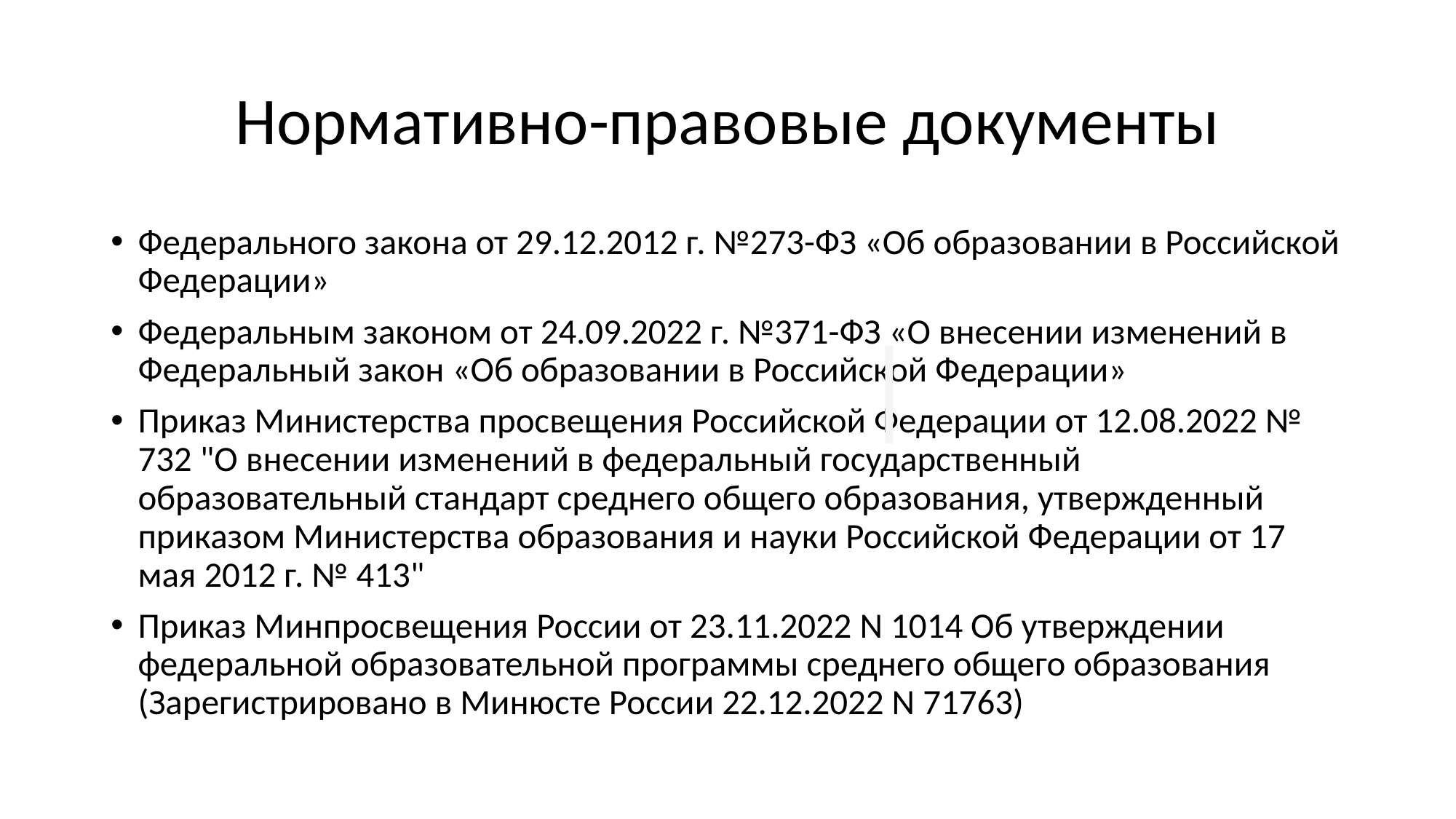

# Нормативно-правовые документы
Федерального закона от 29.12.2012 г. №273-ФЗ «Об образовании в Российской Федерации»
Федеральным законом от 24.09.2022 г. №371-ФЗ «О внесении изменений в Федеральный закон «Об образовании в Российской Федерации»
Приказ Министерства просвещения Российской Федерации от 12.08.2022 № 732 "О внесении изменений в федеральный государственный образовательный стандарт среднего общего образования, утвержденный приказом Министерства образования и науки Российской Федерации от 17 мая 2012 г. № 413"
Приказ Минпросвещения России от 23.11.2022 N 1014 Об утверждении федеральной образовательной программы среднего общего образования (Зарегистрировано в Минюсте России 22.12.2022 N 71763)